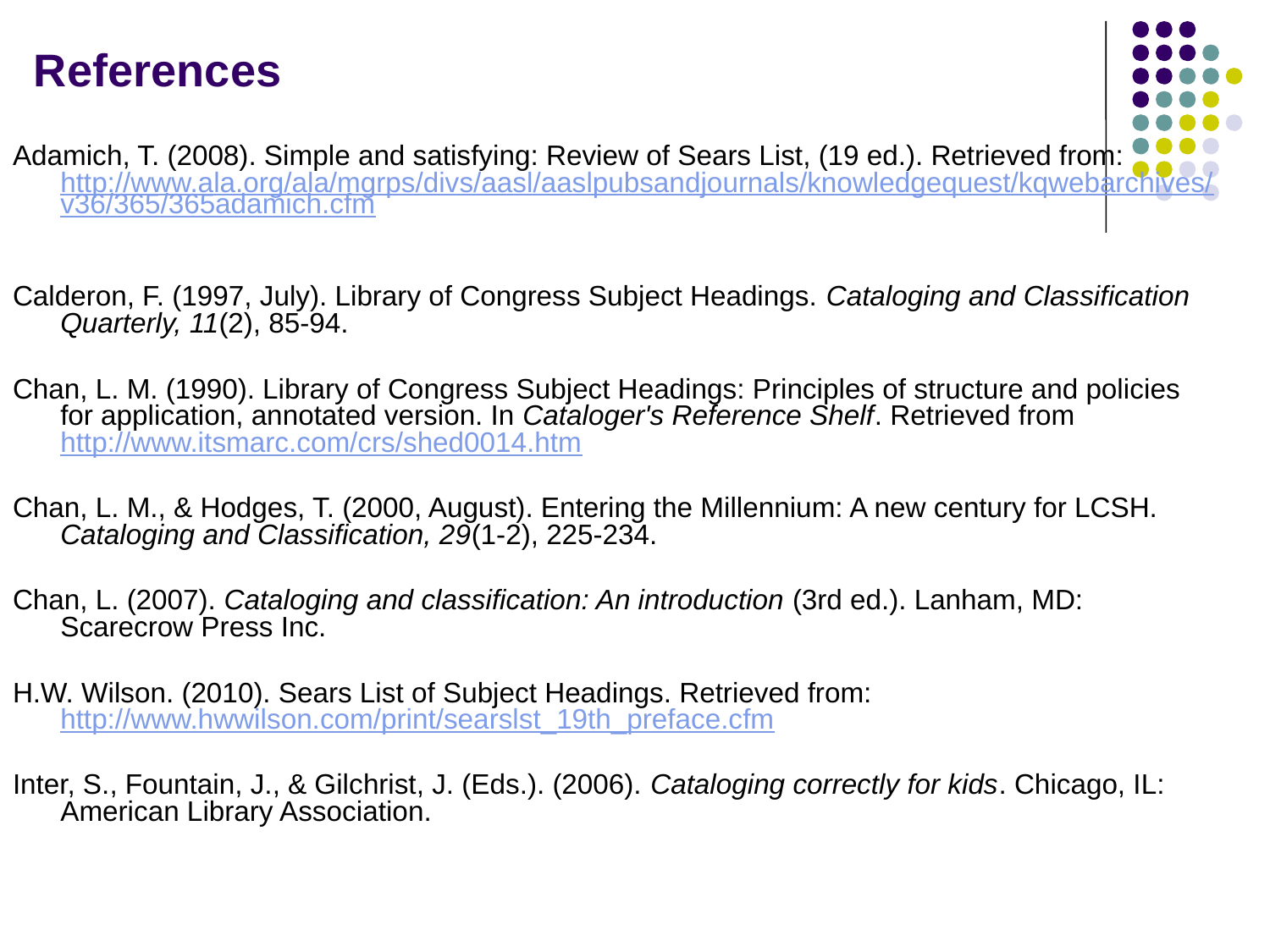

References
Adamich, T. (2008). Simple and satisfying: Review of Sears List, (19 ed.). Retrieved from: http://www.ala.org/ala/mgrps/divs/aasl/aaslpubsandjournals/knowledgequest/kqwebarchives/v36/365/365adamich.cfm

Calderon, F. (1997, July). Library of Congress Subject Headings. Cataloging and Classification Quarterly, 11(2), 85-94.

Chan, L. M. (1990). Library of Congress Subject Headings: Principles of structure and policies for application, annotated version. In Cataloger's Reference Shelf. Retrieved from http://www.itsmarc.com/crs/shed0014.htm

Chan, L. M., & Hodges, T. (2000, August). Entering the Millennium: A new century for LCSH. Cataloging and Classification, 29(1-2), 225-234.

Chan, L. (2007). Cataloging and classification: An introduction (3rd ed.). Lanham, MD: Scarecrow Press Inc.

H.W. Wilson. (2010). Sears List of Subject Headings. Retrieved from: http://www.hwwilson.com/print/searslst_19th_preface.cfm

Inter, S., Fountain, J., & Gilchrist, J. (Eds.). (2006). Cataloging correctly for kids. Chicago, IL: American Library Association.